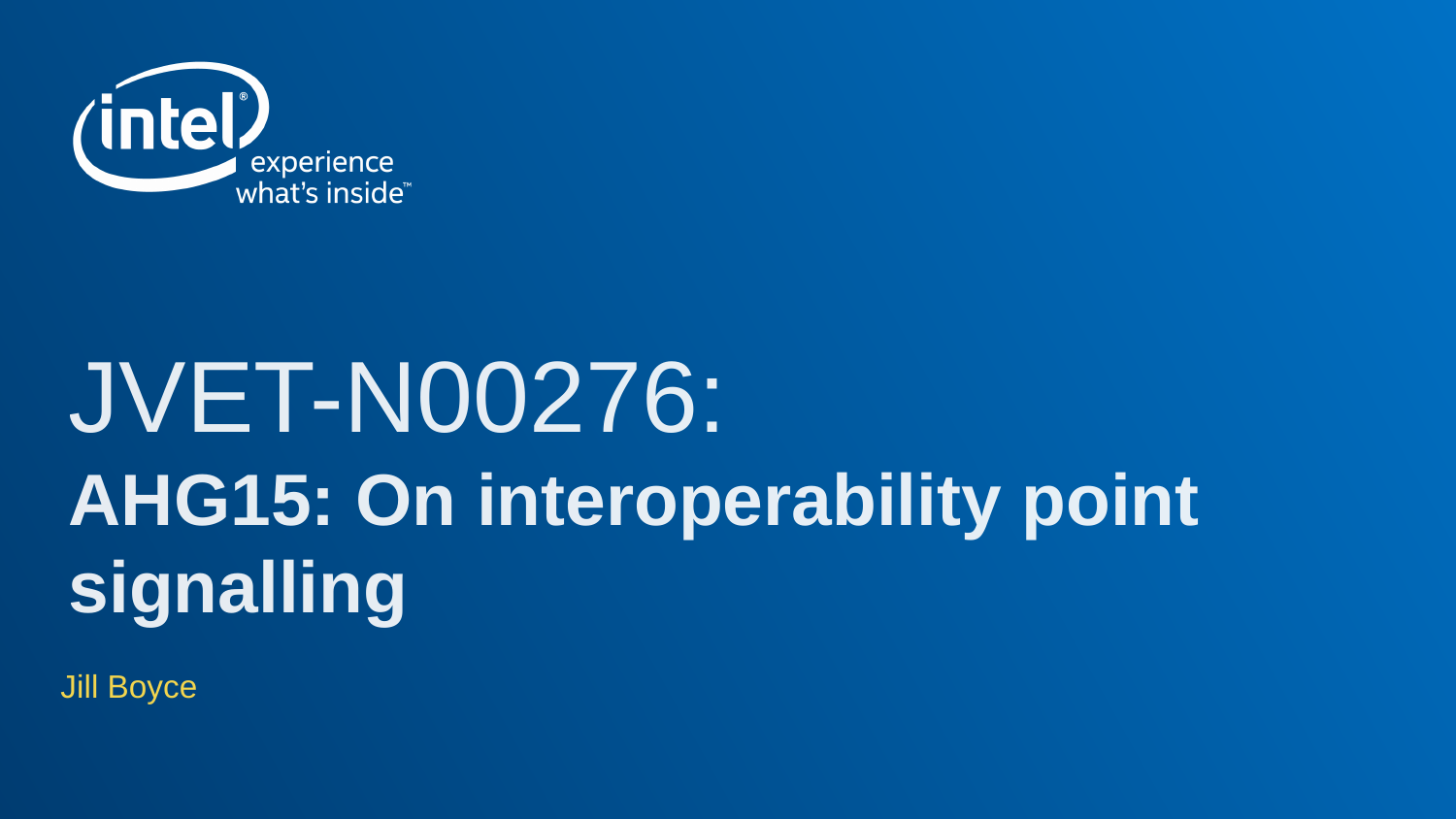

# JVET-N00276: AHG15: On interoperability point signalling
Jill Boyce